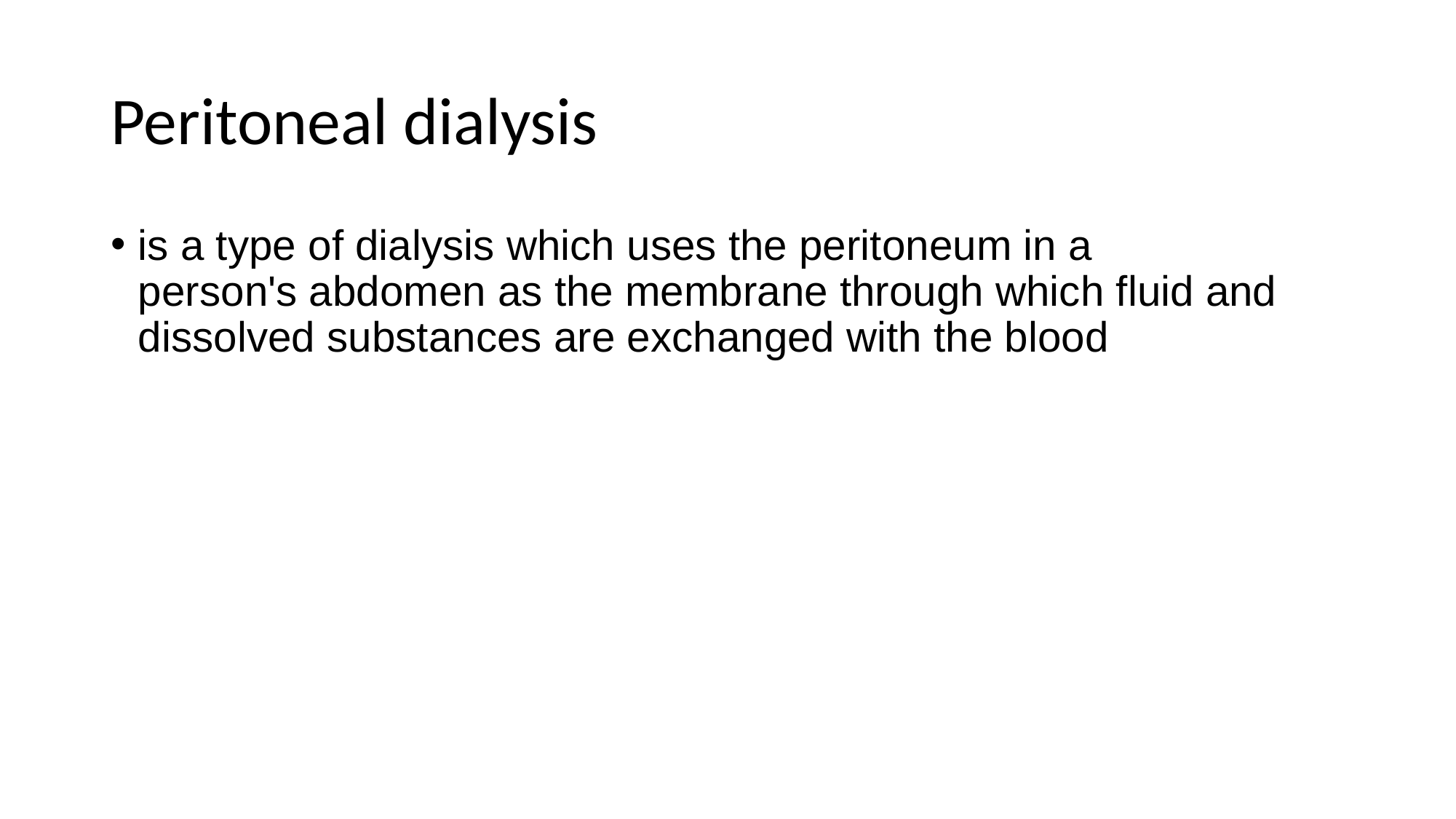

# Peritoneal dialysis
is a type of dialysis which uses the peritoneum in a person's abdomen as the membrane through which fluid and dissolved substances are exchanged with the blood